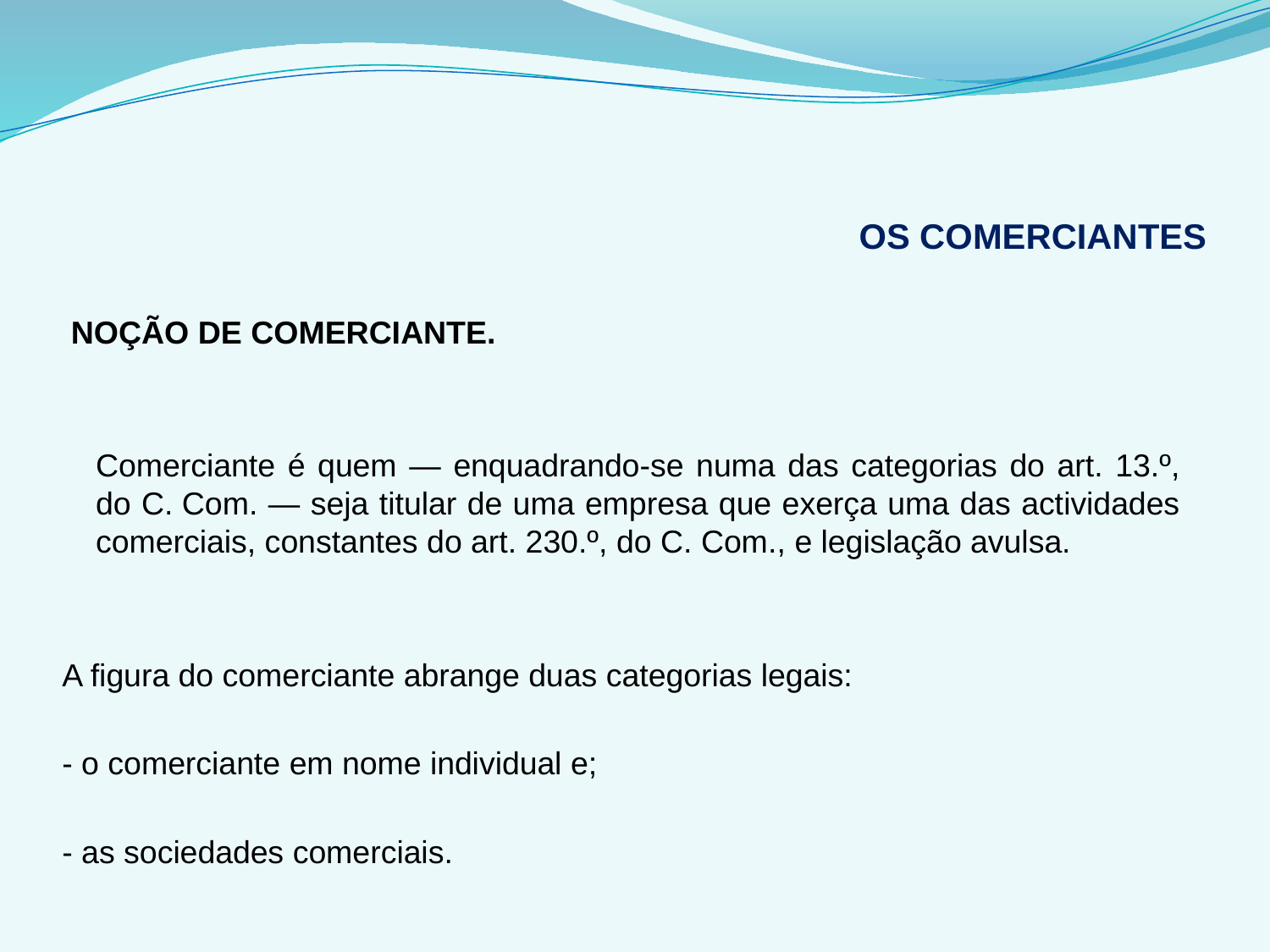

# OS COMERCIANTES

 NOÇÃO DE COMERCIANTE.

	Comerciante é quem — enquadrando-se numa das categorias do art. 13.º, do C. Com. — seja titular de uma empresa que exerça uma das actividades comerciais, constantes do art. 230.º, do C. Com., e legislação avulsa.

A figura do comerciante abrange duas categorias legais:

- o comerciante em nome individual e;

- as sociedades comerciais.